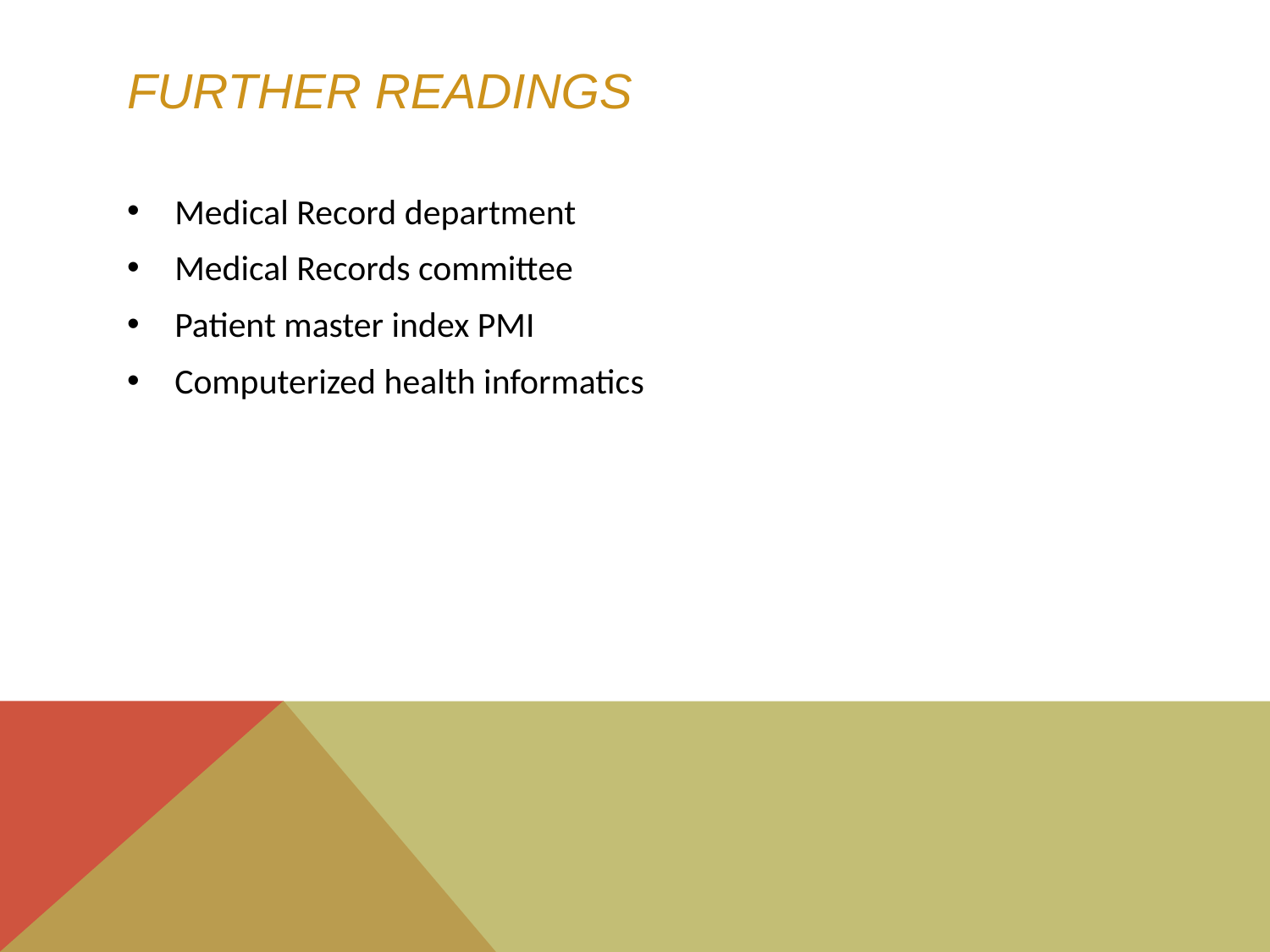

# Further readings
Medical Record department
Medical Records committee
Patient master index PMI
Computerized health informatics